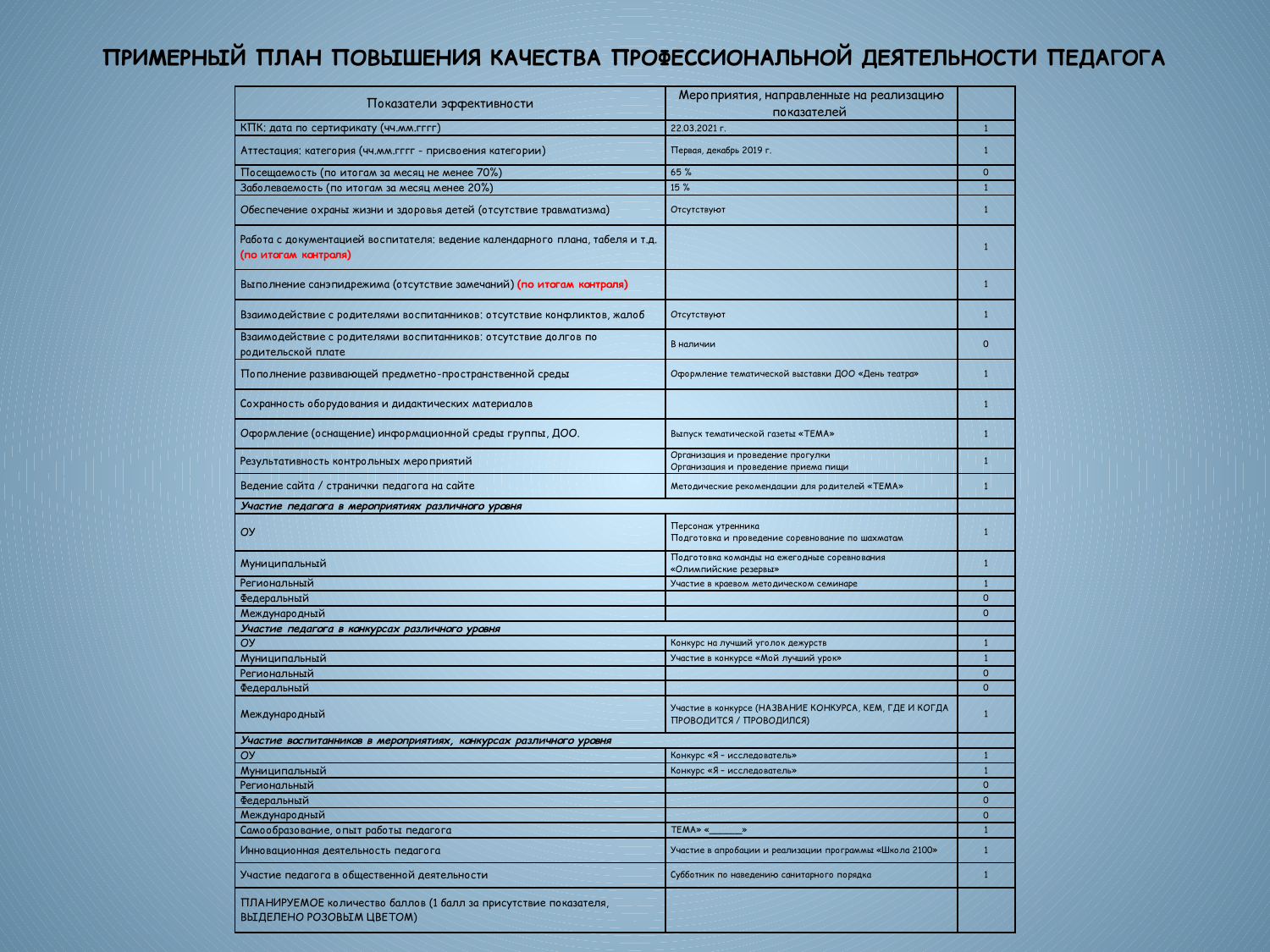

# ПРИМЕРНЫЙ ПЛАН ПОВЫШЕНИЯ КАЧЕСТВА ПРОФЕССИОНАЛЬНОЙ ДЕЯТЕЛЬНОСТИ ПЕДАГОГА
| Показатели эффективности | Мероприятия, направленные на реализацию показателей |  |
| --- | --- | --- |
| КПК: дата по сертификату (чч.мм.гггг) | 22.03.2021 г. | 1 |
| Аттестация: категория (чч.мм.гггг - присвоения категории) | Первая, декабрь 2019 г. | 1 |
| Посещаемость (по итогам за месяц не менее 70%) | 65 % | 0 |
| Заболеваемость (по итогам за месяц менее 20%) | 15 % | 1 |
| Обеспечение охраны жизни и здоровья детей (отсутствие травматизма) | Отсутствуют | 1 |
| Работа с документацией воспитателя: ведение календарного плана, табеля и т.д. (по итогам контроля) |  | 1 |
| Выполнение санэпидрежима (отсутствие замечаний) (по итогам контроля) |  | 1 |
| Взаимодействие с родителями воспитанников: отсутствие конфликтов, жалоб | Отсутствуют | 1 |
| Взаимодействие с родителями воспитанников: отсутствие долгов по родительской плате | В наличии | 0 |
| Пополнение развивающей предметно-пространственной среды | Оформление тематической выставки ДОО «День театра» | 1 |
| Сохранность оборудования и дидактических материалов |  | 1 |
| Оформление (оснащение) информационной среды группы, ДОО. | Выпуск тематической газеты «ТЕМА» | 1 |
| Результативность контрольных мероприятий | Организация и проведение прогулки Организация и проведение приема пищи | 1 |
| Ведение сайта / странички педагога на сайте | Методические рекомендации для родителей «ТЕМА» | 1 |
| Участие педагога в мероприятиях различного уровня |  |  |
| ОУ | Персонаж утренника Подготовка и проведение соревнование по шахматам | 1 |
| Муниципальный | Подготовка команды на ежегодные соревнования «Олимпийские резервы» | 1 |
| Региональный | Участие в краевом методическом семинаре | 1 |
| Федеральный |  | 0 |
| Международный |  | 0 |
| Участие педагога в конкурсах различного уровня |  |  |
| ОУ | Конкурс на лучший уголок дежурств | 1 |
| Муниципальный | Участие в конкурсе «Мой лучший урок» | 1 |
| Региональный |  | 0 |
| Федеральный |  | 0 |
| Международный | Участие в конкурсе (НАЗВАНИЕ КОНКУРСА, КЕМ, ГДЕ И КОГДА ПРОВОДИТСЯ / ПРОВОДИЛСЯ) | 1 |
| Участие воспитанников в мероприятиях, конкурсах различного уровня |  |  |
| ОУ | Конкурс «Я – исследователь» | 1 |
| Муниципальный | Конкурс «Я – исследователь» | 1 |
| Региональный |  | 0 |
| Федеральный |  | 0 |
| Международный |  | 0 |
| Самообразование, опыт работы педагога | ТЕМА» «\_\_\_\_\_\_» | 1 |
| Инновационная деятельность педагога | Участие в апробации и реализации программы «Школа 2100» | 1 |
| Участие педагога в общественной деятельности | Субботник по наведению санитарного порядка | 1 |
| ПЛАНИРУЕМОЕ количество баллов (1 балл за присутствие показателя, ВЫДЕЛЕНО РОЗОВЫМ ЦВЕТОМ) |  |  |